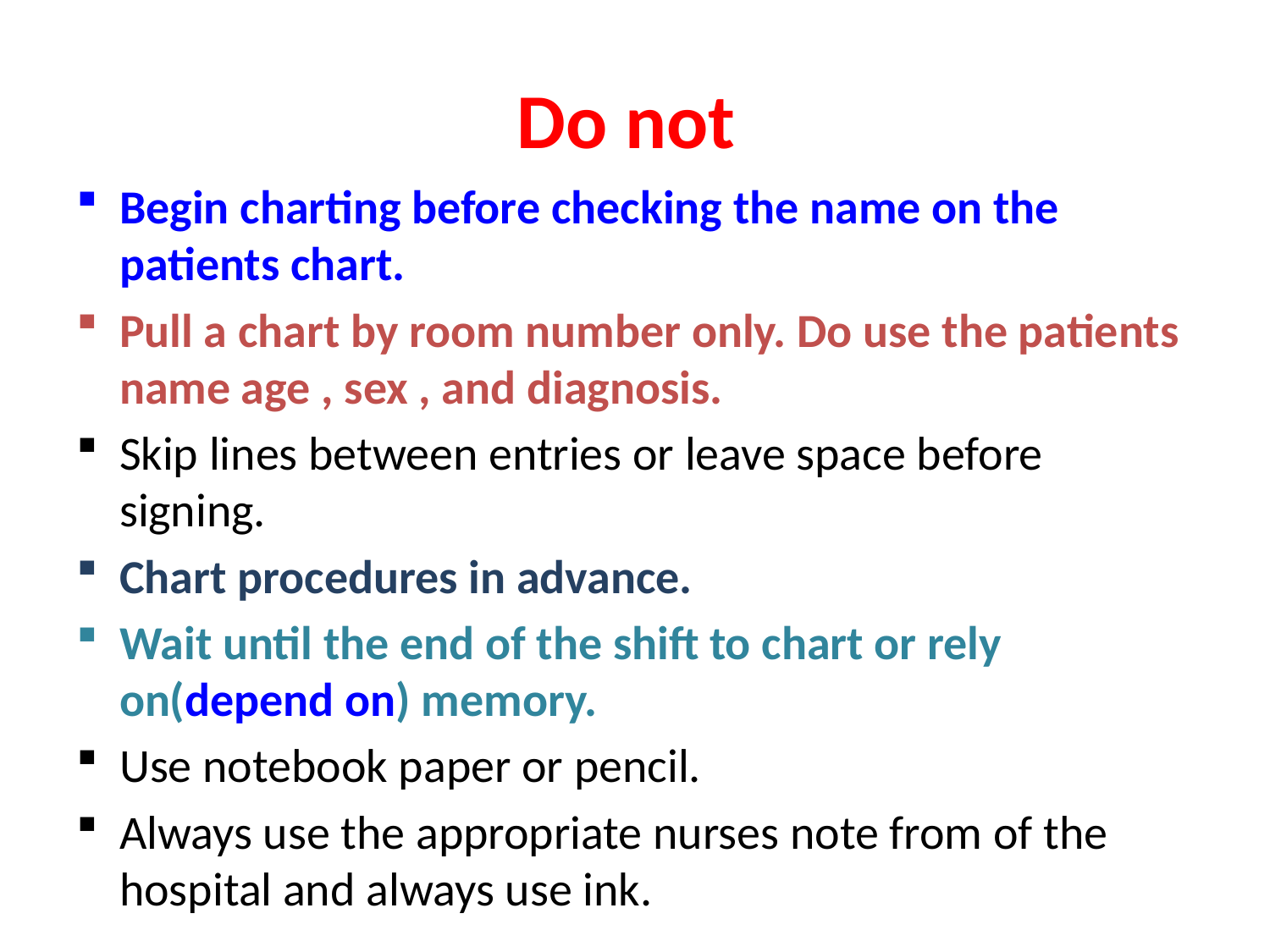

# Do not
Begin charting before checking the name on the patients chart.
Pull a chart by room number only. Do use the patients name age , sex , and diagnosis.
Skip lines between entries or leave space before signing.
Chart procedures in advance.
Wait until the end of the shift to chart or rely on(depend on) memory.
Use notebook paper or pencil.
Always use the appropriate nurses note from of the hospital and always use ink.